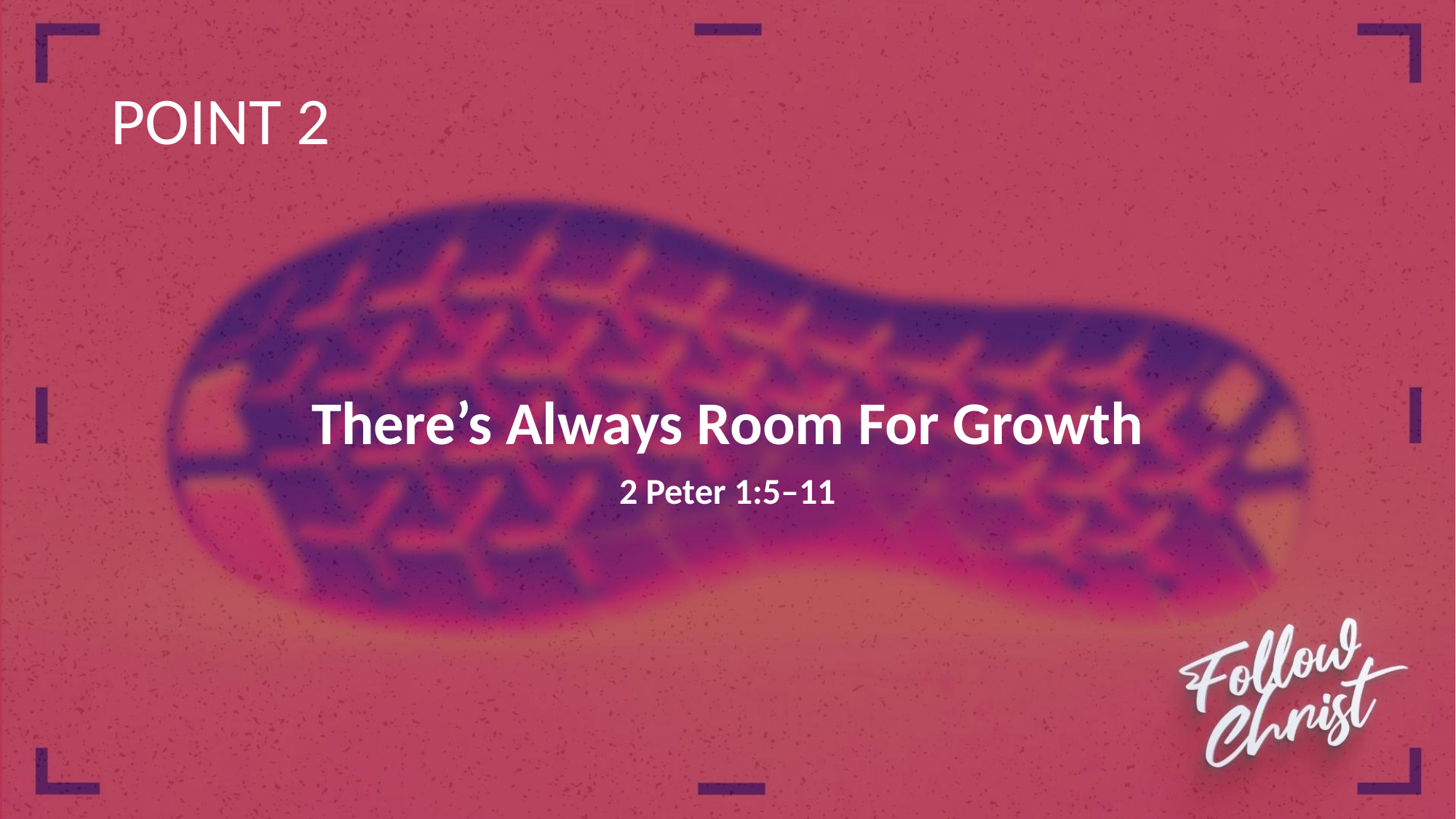

# POINT 2

There’s Always Room For Growth
2 Peter 1:5–11